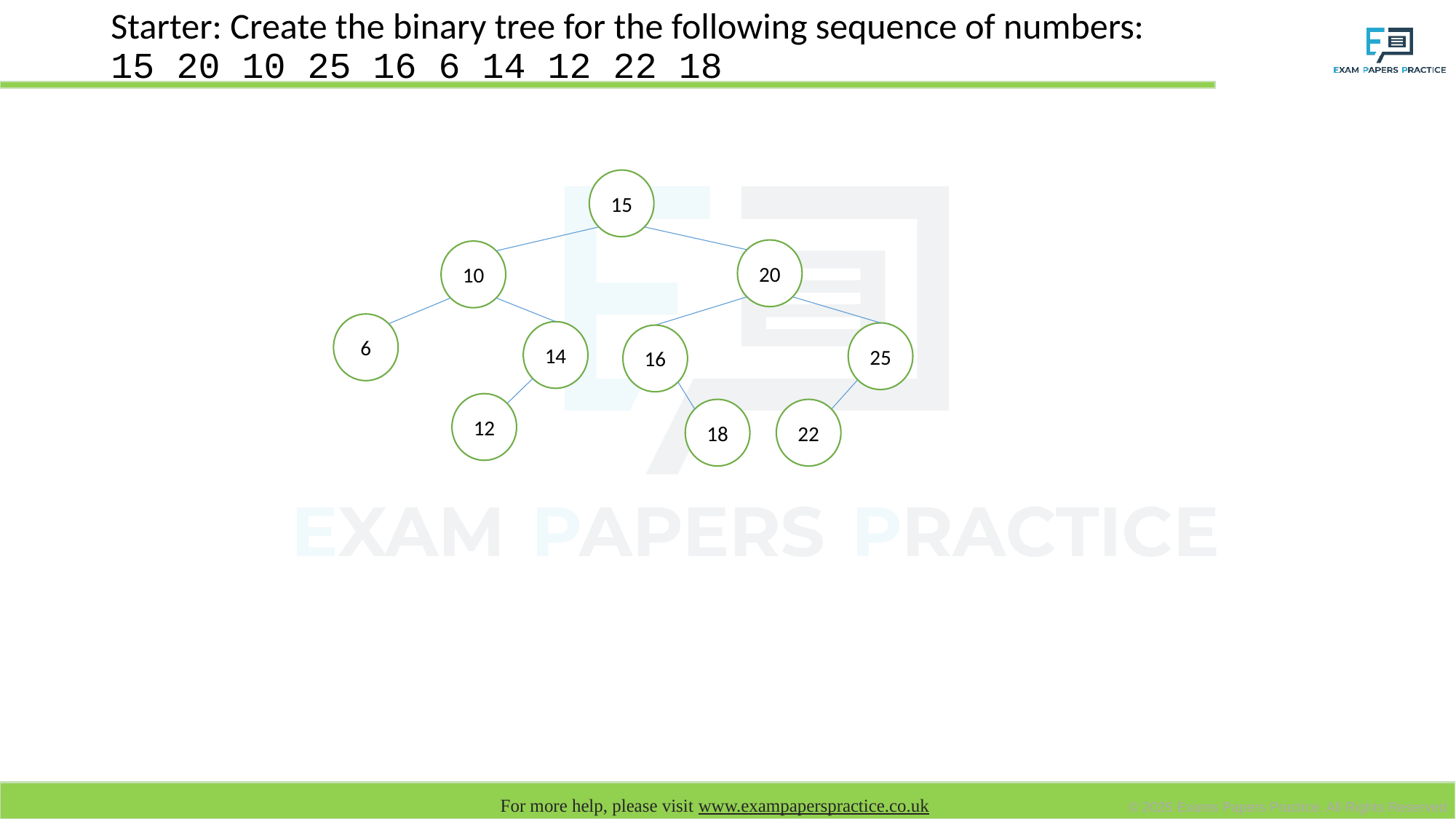

# Starter: Create the binary tree for the following sequence of numbers: 15 20 10 25 16 6 14 12 22 18
15
20
10
6
14
25
16
12
18
22